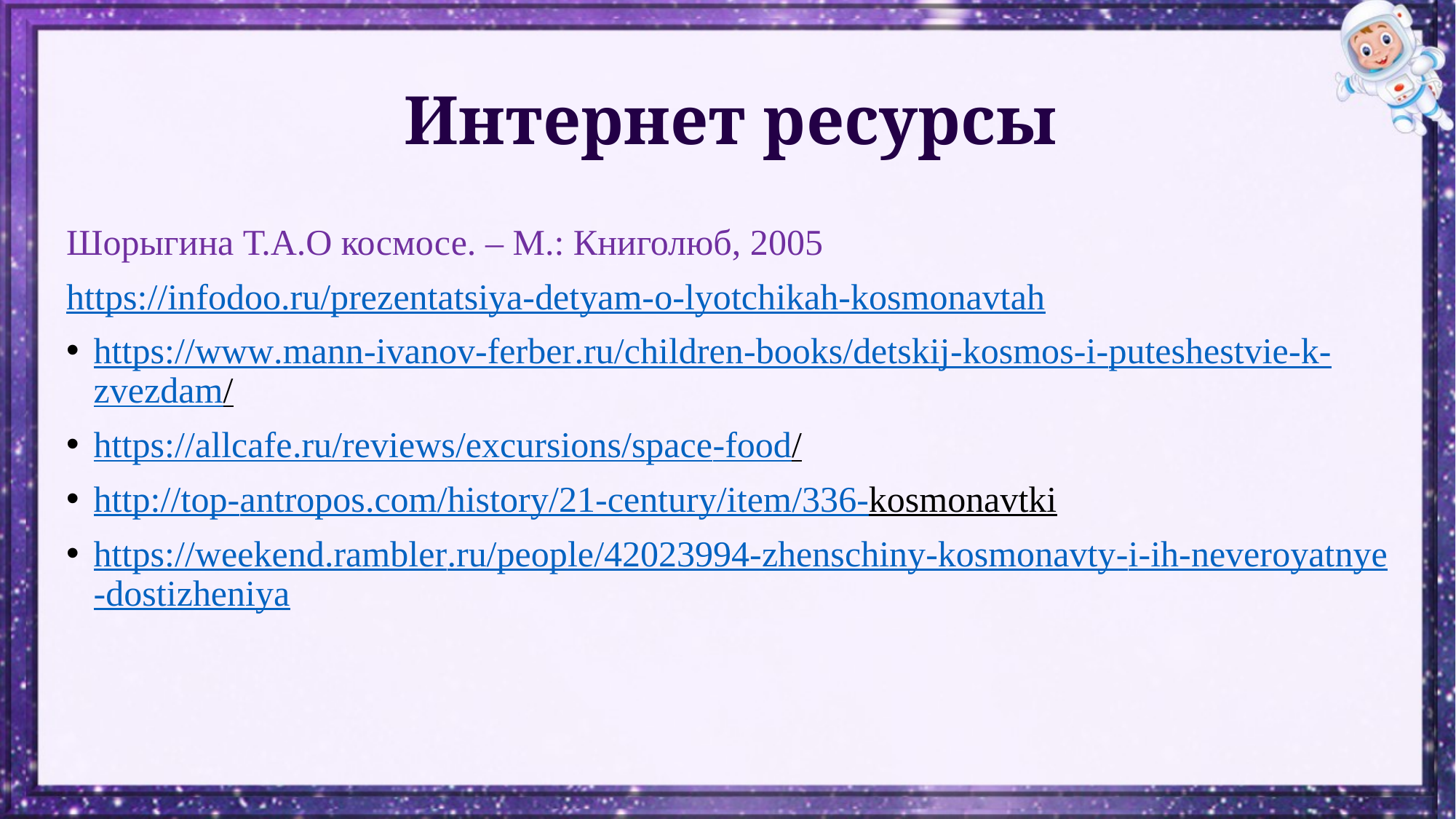

# Интернет ресурсы
Шорыгина Т.А.О космосе. – М.: Книголюб, 2005
https://infodoo.ru/prezentatsiya-detyam-o-lyotchikah-kosmonavtah
https://www.mann-ivanov-ferber.ru/children-books/detskij-kosmos-i-puteshestvie-k-zvezdam/
https://allcafe.ru/reviews/excursions/space-food/
http://top-antropos.com/history/21-century/item/336-kosmonavtki
https://weekend.rambler.ru/people/42023994-zhenschiny-kosmonavty-i-ih-neveroyatnye-dostizheniya